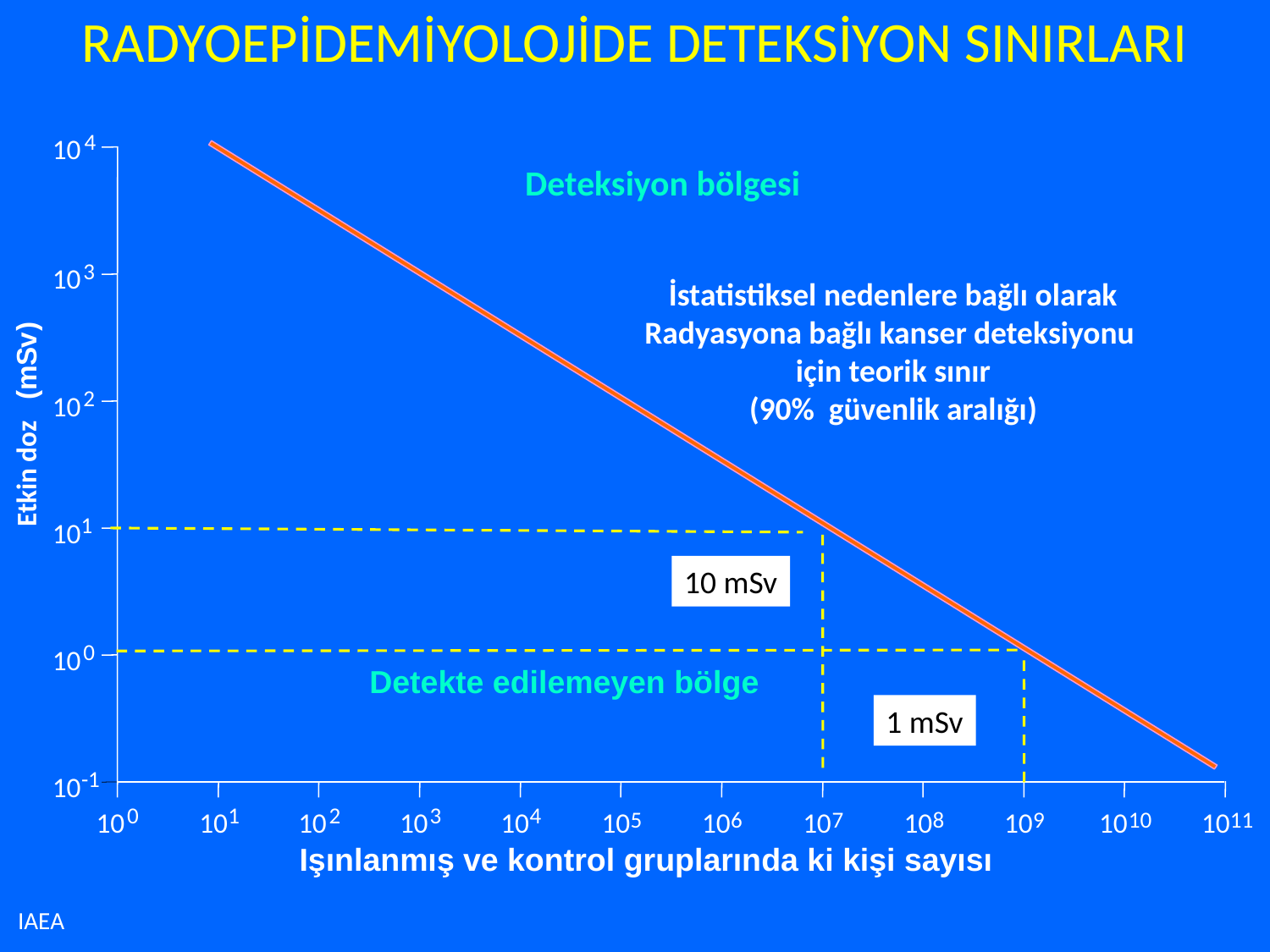

RADYOEPİDEMİYOLOJİDE DETEKSİYON SINIRLARI
4
10

Deteksiyon bölgesi
3
10
İstatistiksel nedenlere bağlı olarak
Radyasyona bağlı kanser deteksiyonu
için teorik sınır
(90%  güvenlik aralığı)

)
v
S
m
(
2
10

Etkin doz
1
10

10 mSv
0
10

Detekte edilemeyen bölge
1 mSv
-1
10

0
1
2
3
4
5
6
7
8
9
10
11
10
10
10
10
10
10
10
10
10
10
10
10
Işınlanmış ve kontrol gruplarında ki kişi sayısı
IAEA